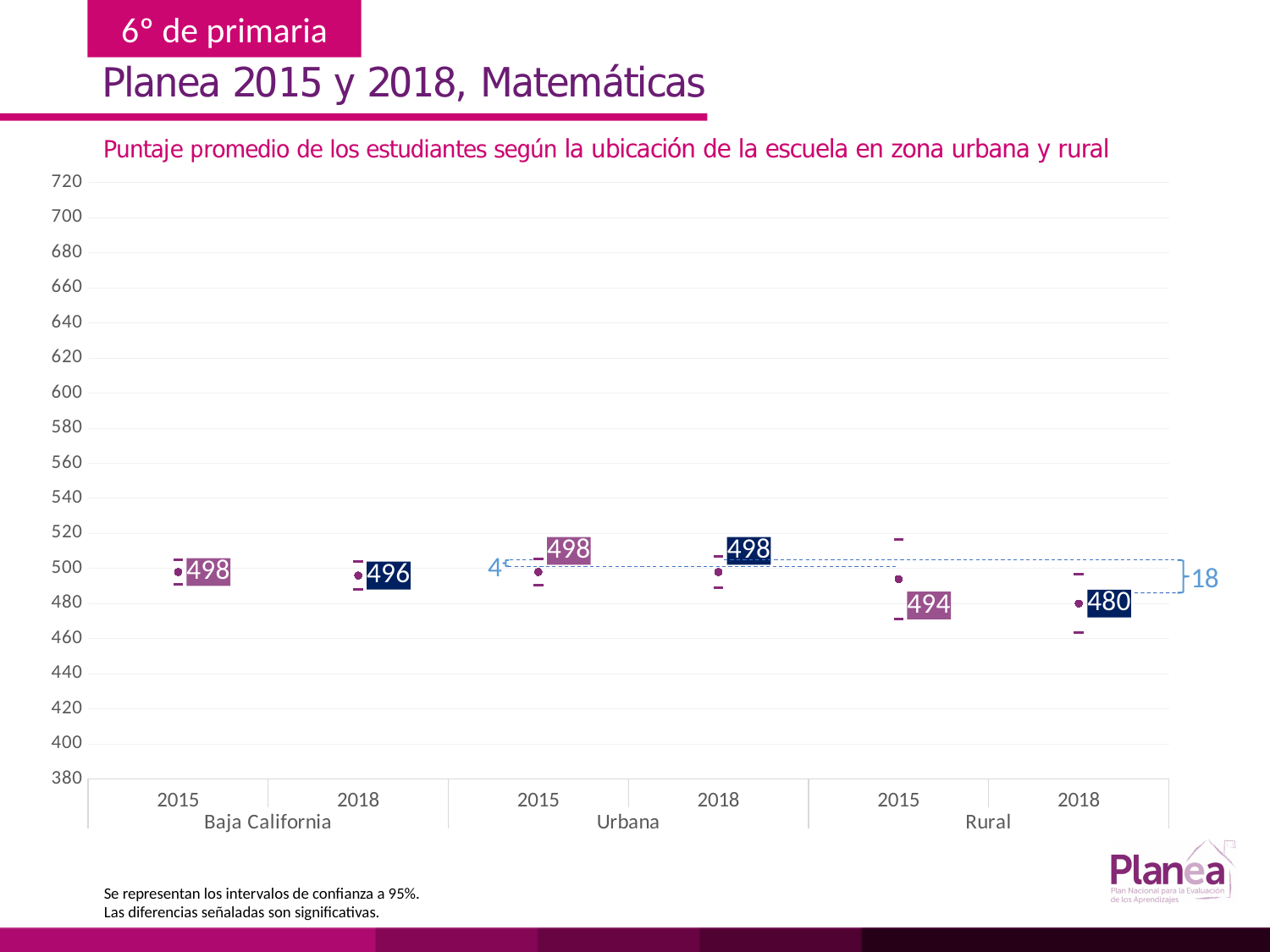

Planea 2015 y 2018, Matemáticas

Puntaje promedio de los estudiantes según la ubicación de la escuela en zona urbana y rural

### Chart

| Category |  |  |  |
|---|---|---|---|
| 2015 | 491.035 | 504.965 | 498.0 |
| 2018 | 488.04 | 503.96 | 496.0 |
| 2015 | 490.438 | 505.562 | 498.0 |
| 2018 | 489.244 | 506.756 | 498.0 |
| 2015 | 471.314 | 516.686 | 494.0 |
| 2018 | 463.284 | 496.716 | 480.0 |
4

18

Se representan los intervalos de confianza a 95%.
Las diferencias señaladas son significativas.